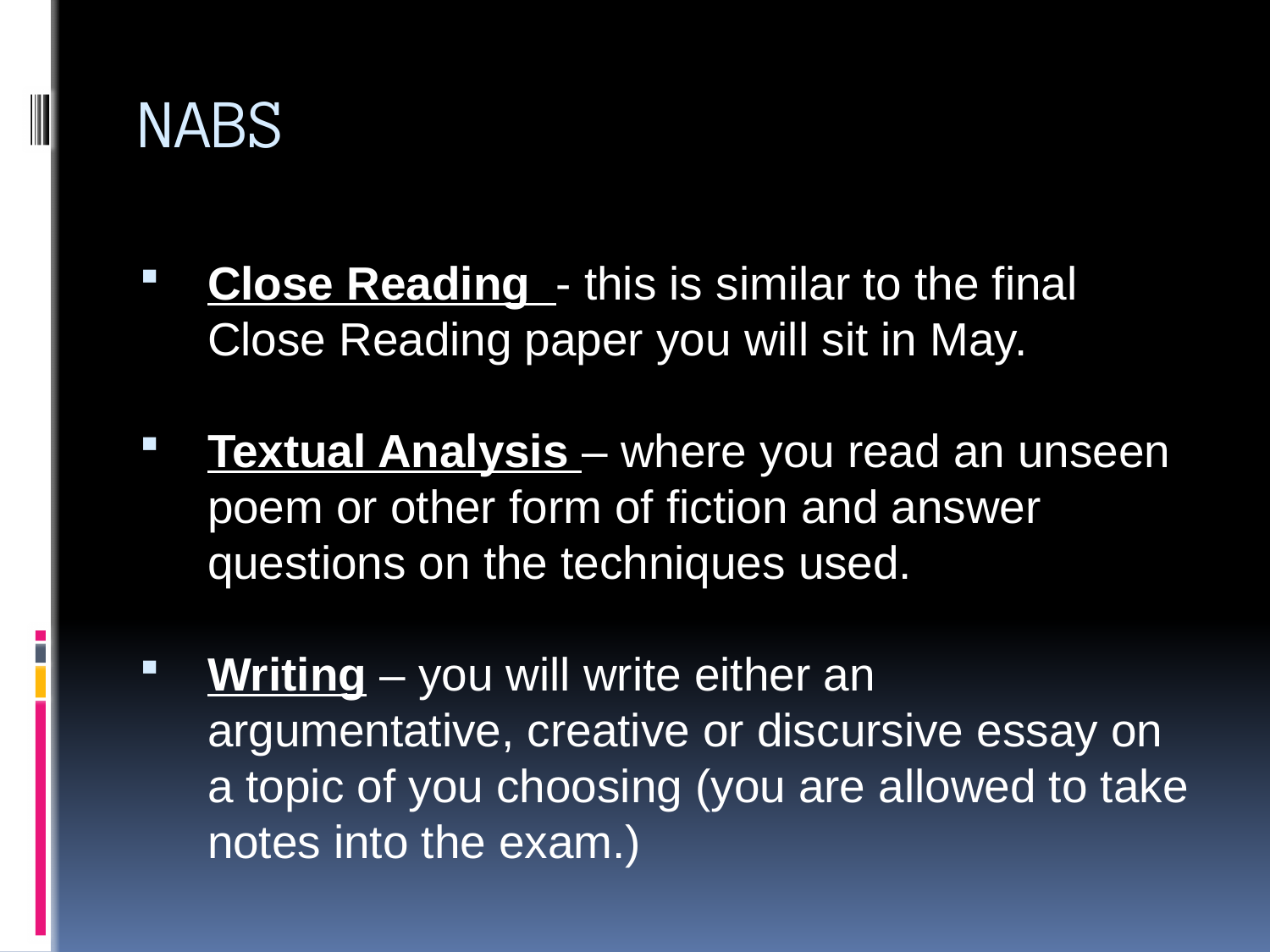

# NABS
Close Reading  - this is similar to the final Close Reading paper you will sit in May.

Textual Analysis – where you read an unseen poem or other form of fiction and answer questions on the techniques used.

Writing – you will write either an argumentative, creative or discursive essay on a topic of you choosing (you are allowed to take notes into the exam.)